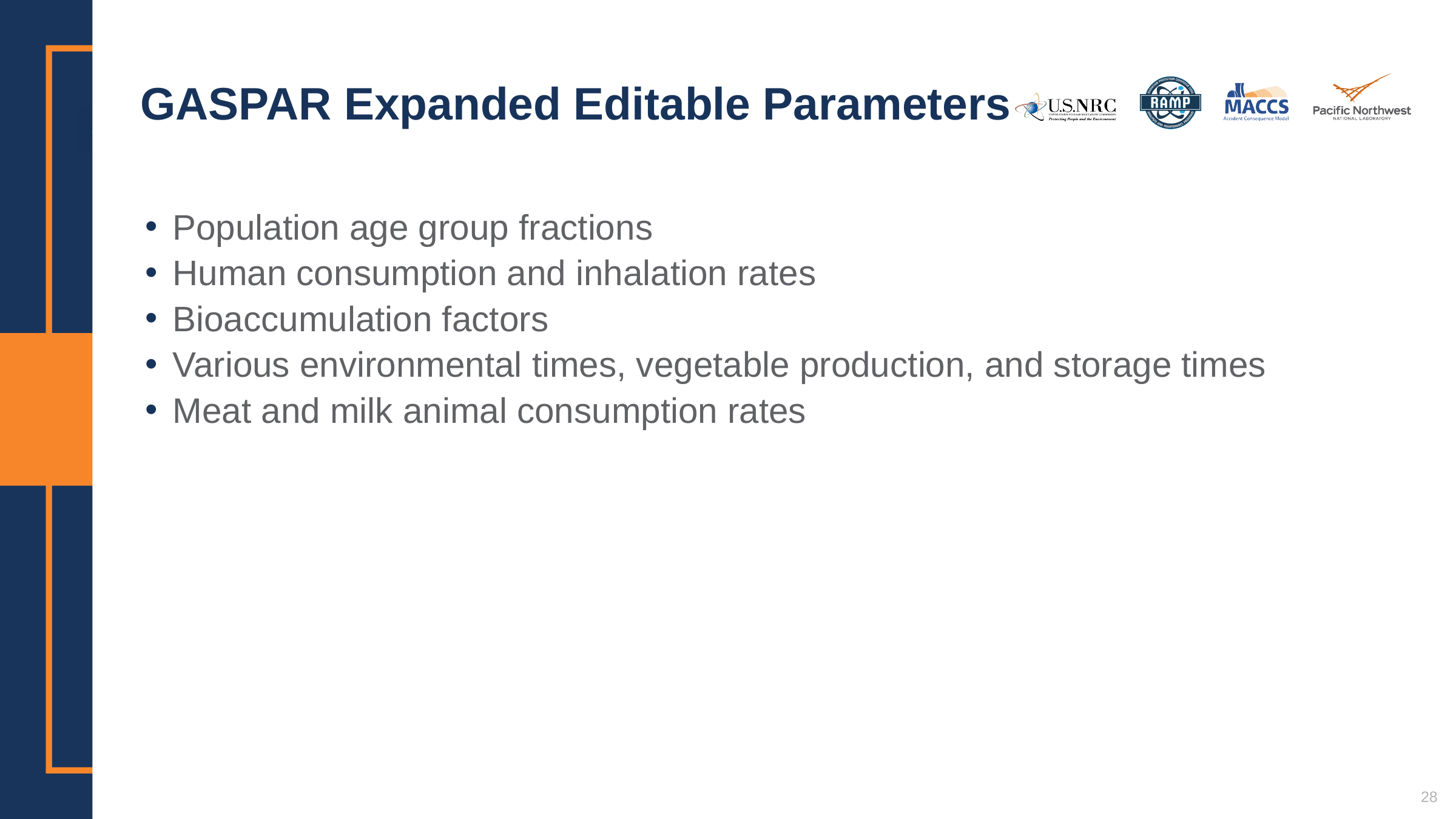

# GASPAR Expanded Editable Parameters
Population age group fractions
Human consumption and inhalation rates
Bioaccumulation factors
Various environmental times, vegetable production, and storage times
Meat and milk animal consumption rates
28